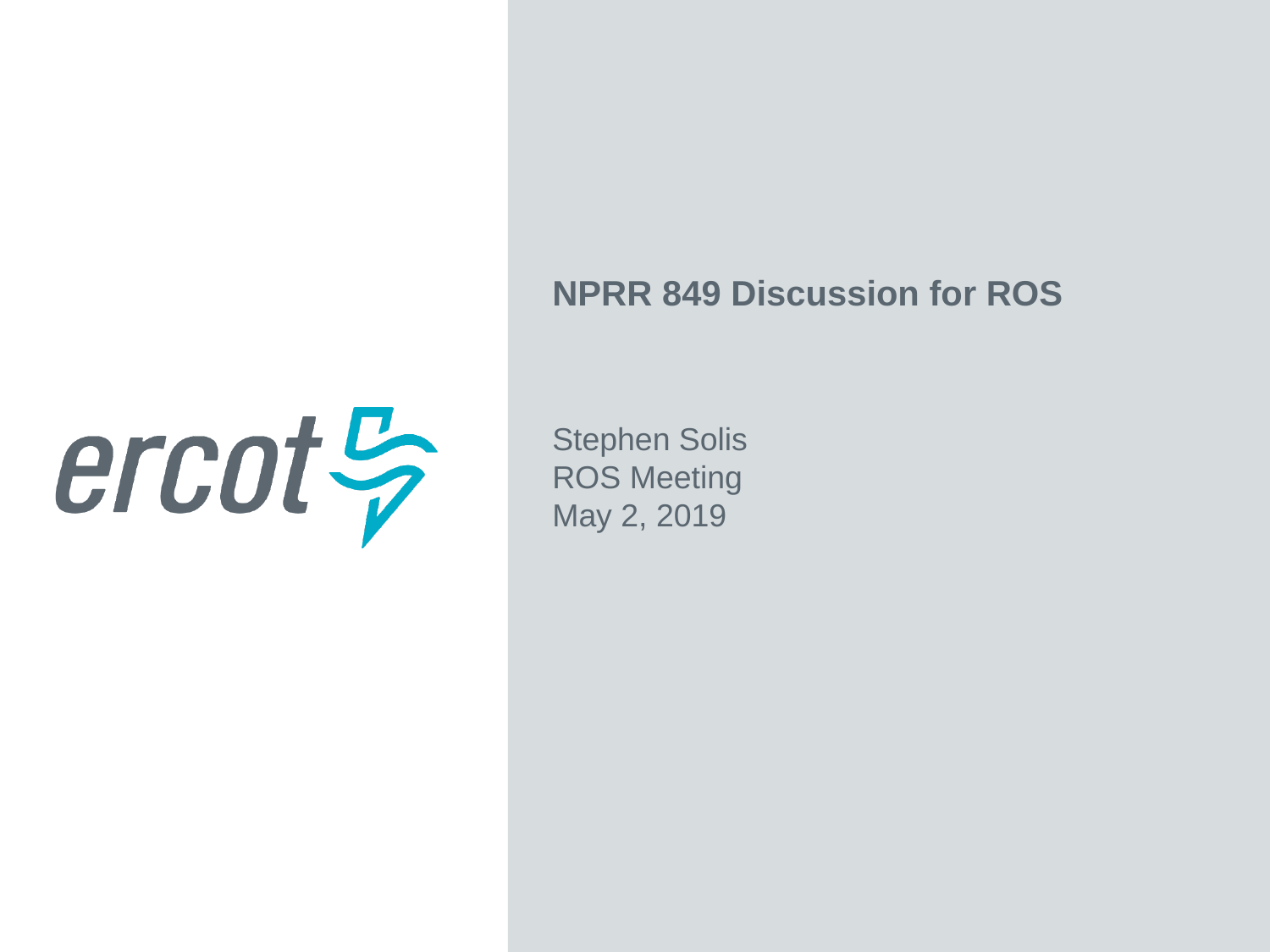

NPRR 849 Discussion for ROS

Stephen Solis
ROS Meeting
May 2, 2019